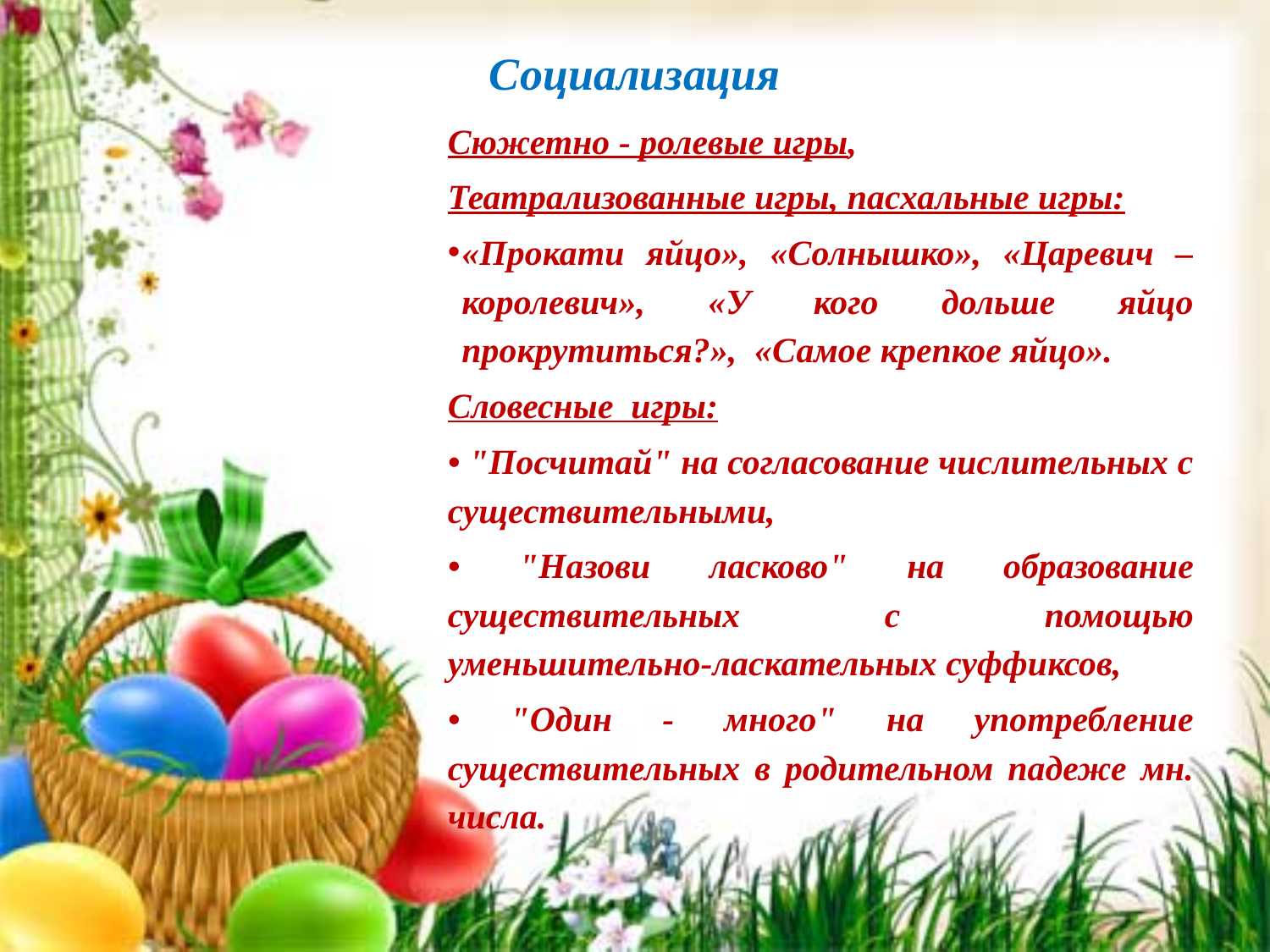

# Социализация
Сюжетно - ролевые игры,
Театрализованные игры, пасхальные игры:
«Прокати яйцо», «Солнышко», «Царевич – королевич», «У кого дольше яйцо прокрутиться?»,  «Самое крепкое яйцо».
Словесные  игры:
• "Посчитай" на согласование числительных с существительными,
• "Назови ласково" на образование существительных с помощью уменьшительно-ласкательных суффиксов,
• "Один - много" на употребление существительных в родительном падеже мн. числа.